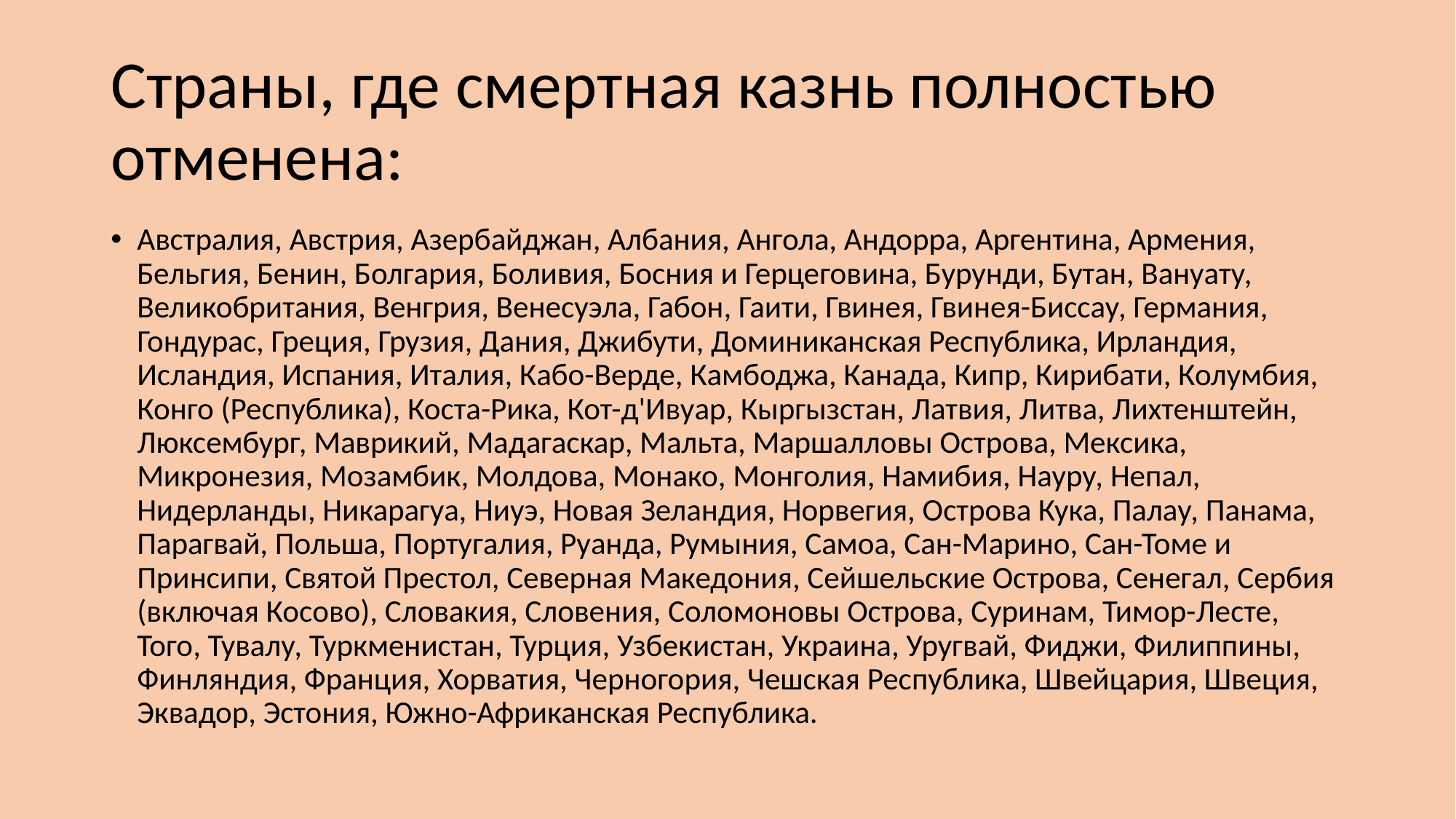

# Страны, где смертная казнь полностью отменена:
Австралия, Австрия, Азербайджан, Албания, Ангола, Андорра, Аргентина, Армения, Бельгия, Бенин, Болгария, Боливия, Босния и Герцеговина, Бурунди, Бутан, Вануату, Великобритания, Венгрия, Венесуэла, Габон, Гаити, Гвинея, Гвинея-Биссау, Германия, Гондурас, Греция, Грузия, Дания, Джибути, Доминиканская Республика, Ирландия, Исландия, Испания, Италия, Кабо-Верде, Камбоджа, Канада, Кипр, Кирибати, Колумбия, Конго (Республика), Коста-Рика, Кот-д'Ивуар, Кыргызстан, Латвия, Литва, Лихтенштейн, Люксембург, Маврикий, Мадагаскар, Мальта, Маршалловы Острова, Мексика, Микронезия, Мозамбик, Молдова, Монако, Монголия, Намибия, Науру, Непал, Нидерланды, Никарагуа, Ниуэ, Новая Зеландия, Норвегия, Острова Кука, Палау, Панама, Парагвай, Польша, Португалия, Руанда, Румыния, Самоа, Сан-Марино, Сан-Томе и Принсипи, Святой Престол, Северная Македония, Сейшельские Острова, Сенегал, Сербия (включая Косово), Словакия, Словения, Соломоновы Острова, Суринам, Тимор-Лесте, Того, Тувалу, Туркменистан, Турция, Узбекистан, Украина, Уругвай, Фиджи, Филиппины, Финляндия, Франция, Хорватия, Черногория, Чешская Республика, Швейцария, Швеция, Эквадор, Эстония, Южно-Африканская Республика.